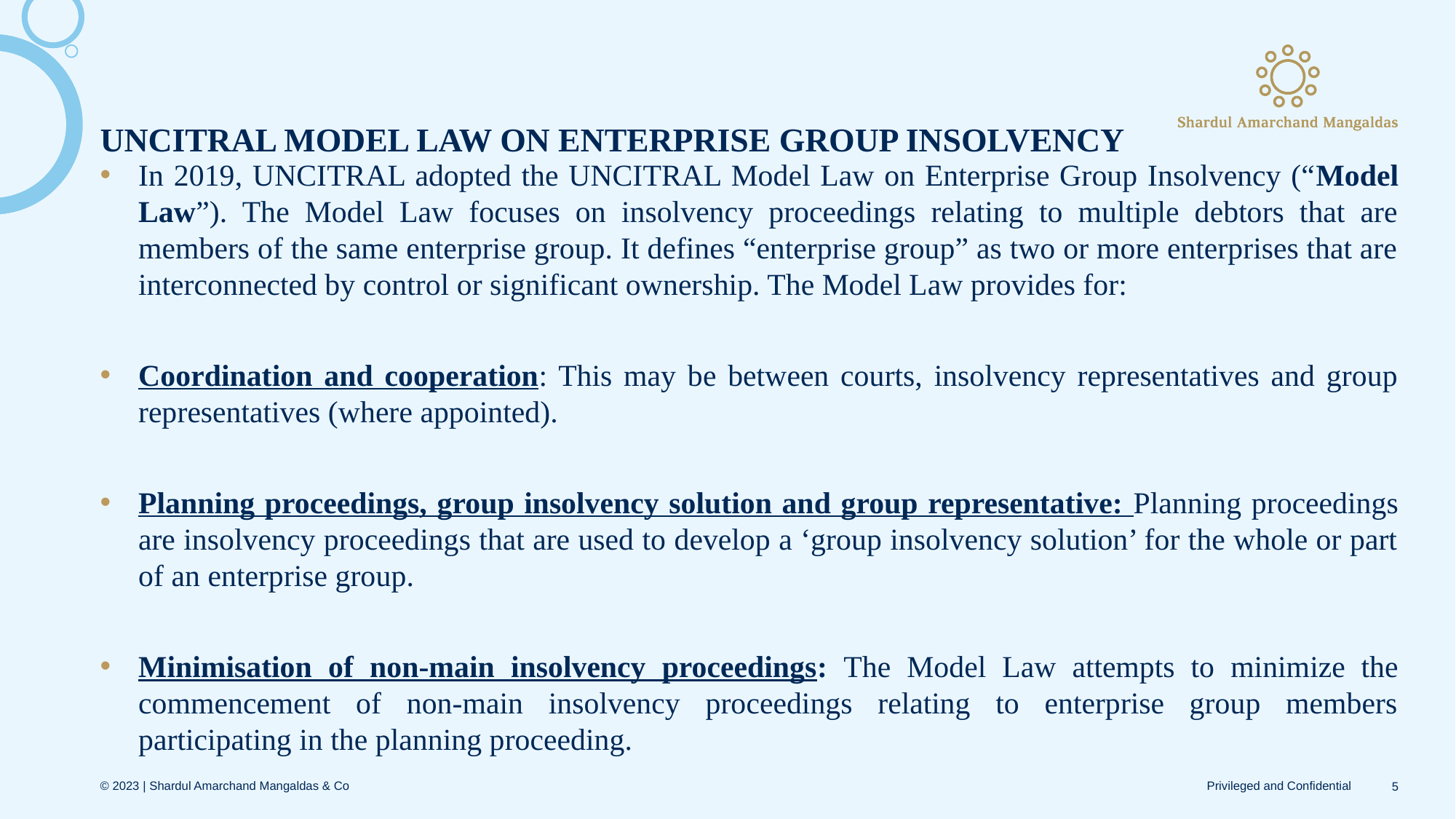

# UNCITRAL MODEL LAW ON ENTERPRISE GROUP INSOLVENCY
In 2019, UNCITRAL adopted the UNCITRAL Model Law on Enterprise Group Insolvency (“Model Law”). The Model Law focuses on insolvency proceedings relating to multiple debtors that are members of the same enterprise group. It defines “enterprise group” as two or more enterprises that are interconnected by control or significant ownership. The Model Law provides for:

Coordination and cooperation: This may be between courts, insolvency representatives and group representatives (where appointed).

Planning proceedings, group insolvency solution and group representative: Planning proceedings are insolvency proceedings that are used to develop a ‘group insolvency solution’ for the whole or part of an enterprise group.

Minimisation of non-main insolvency proceedings: The Model Law attempts to minimize the commencement of non-main insolvency proceedings relating to enterprise group members participating in the planning proceeding.

5